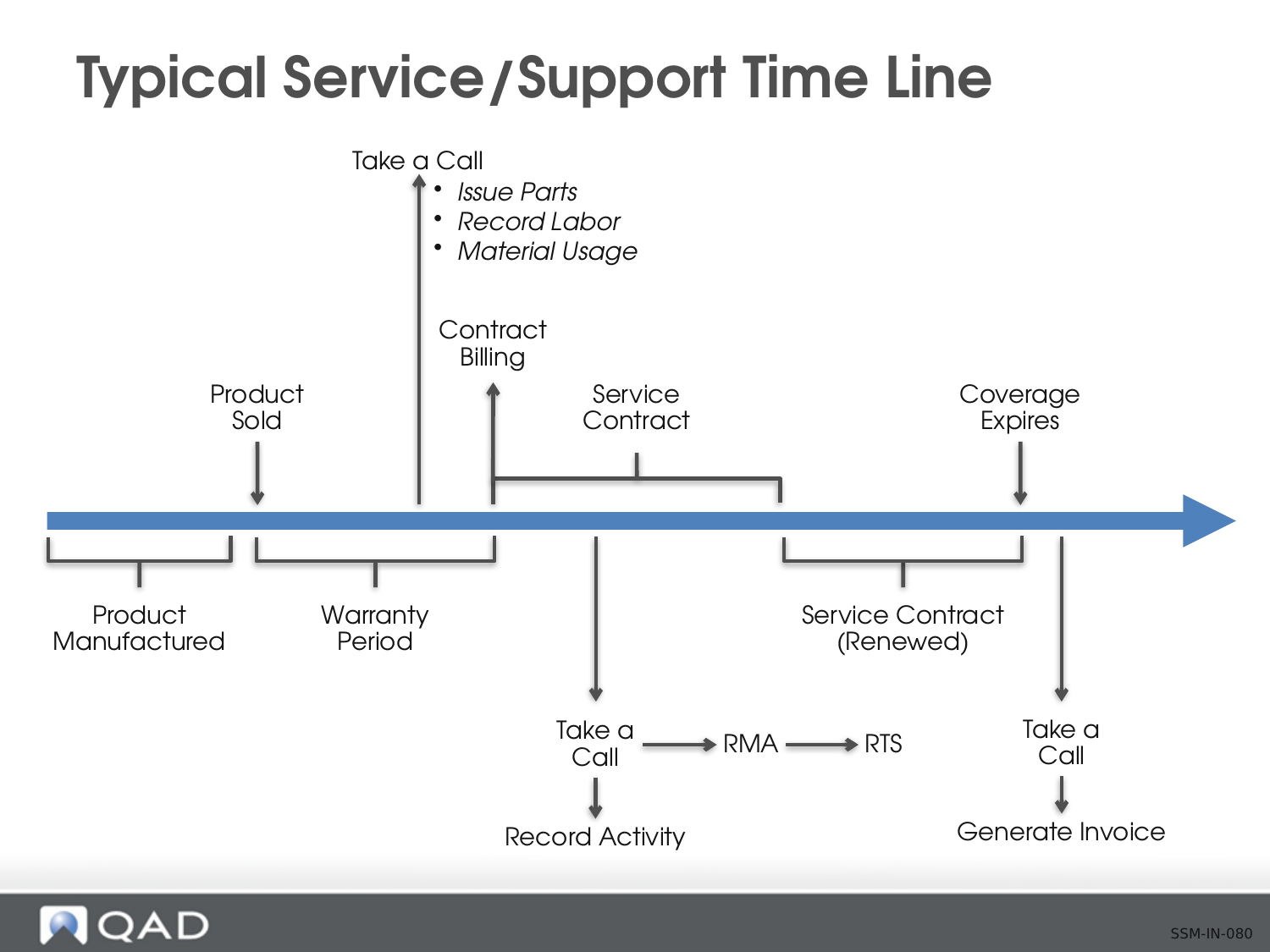

# Typical Service/Support Time Line
Take a Call
Issue Parts
Record Labor
Material Usage
Contract
Billing
Product
Sold
Service
Contract
Coverage
Expires

Product
Manufactured
Warranty
Period
Service Contract
(Renewed)
Take a
Call
Take a
Call
RMA
RTS
Generate Invoice
Record Activity
SSM-IN-080